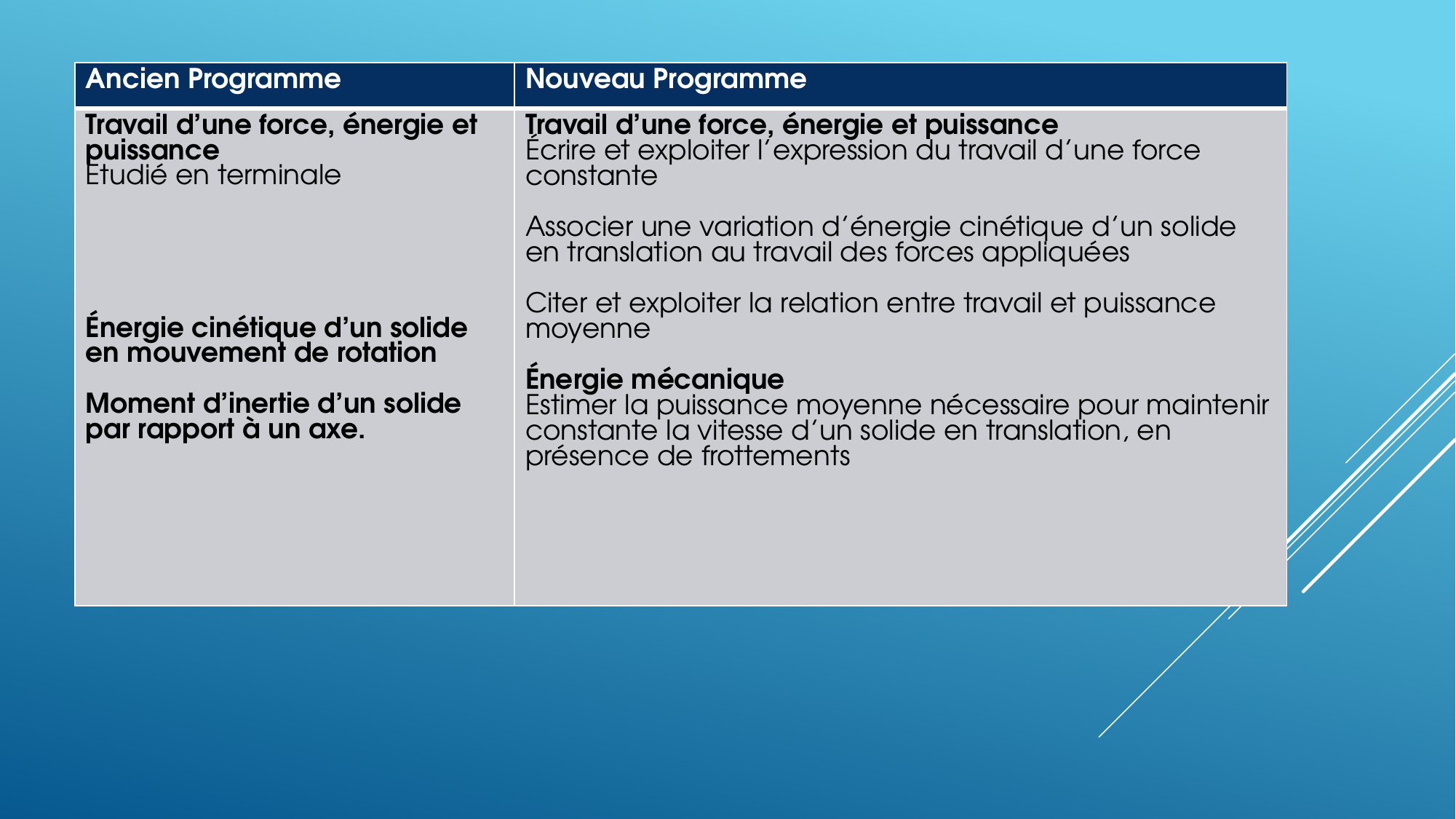

| Ancien Programme | Nouveau Programme |
| --- | --- |
| Travail d’une force, énergie et puissance Etudié en terminale Énergie cinétique d’un solide en mouvement de rotation Moment d’inertie d’un solide par rapport à un axe. | Travail d’une force, énergie et puissance Écrire et exploiter l’expression du travail d’une force constante Associer une variation d’énergie cinétique d’un solide en translation au travail des forces appliquées Citer et exploiter la relation entre travail et puissance moyenne Énergie mécanique Estimer la puissance moyenne nécessaire pour maintenir constante la vitesse d’un solide en translation, en présence de frottements |